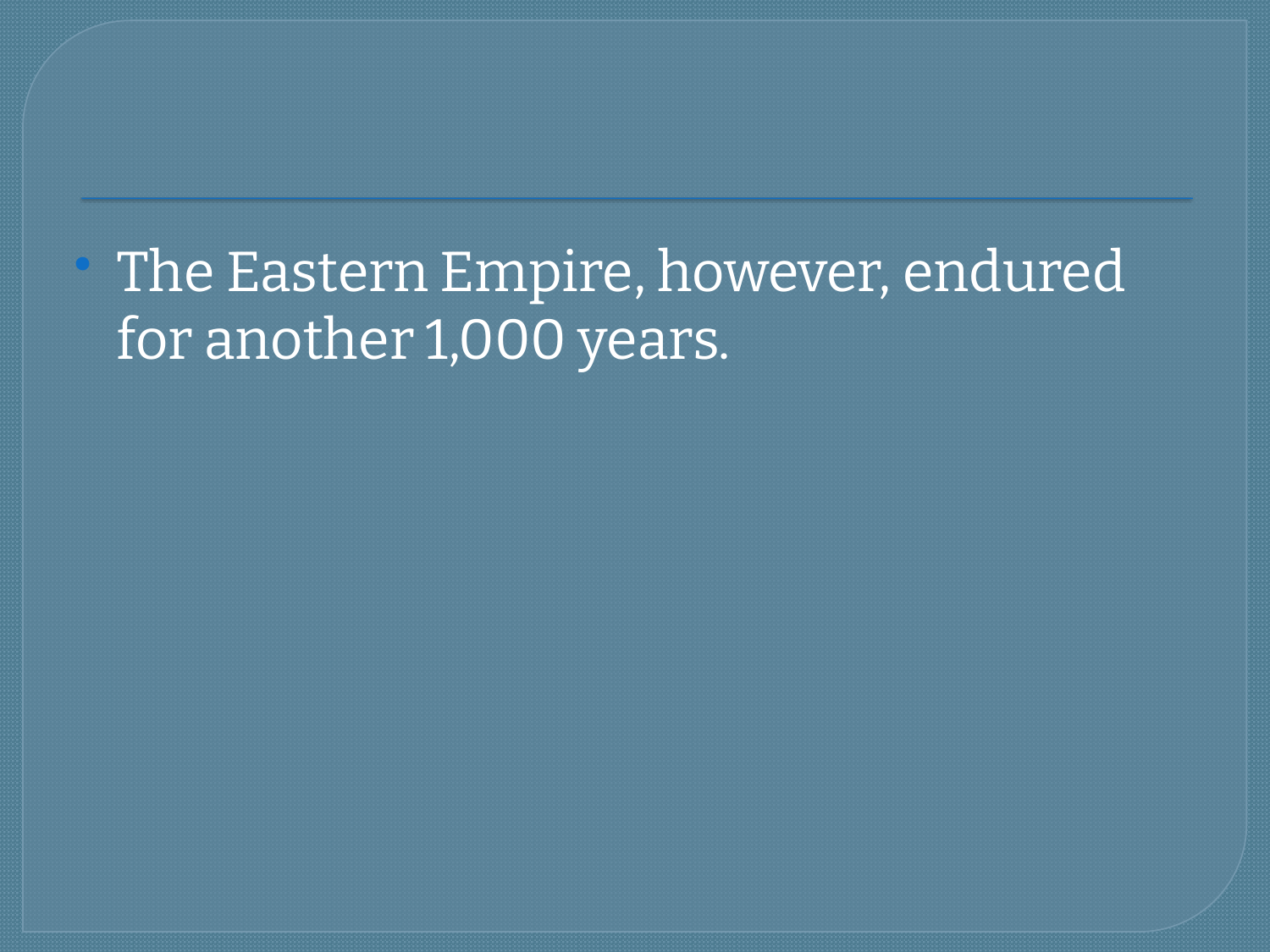

#
The Eastern Empire, however, endured for another 1,000 years.